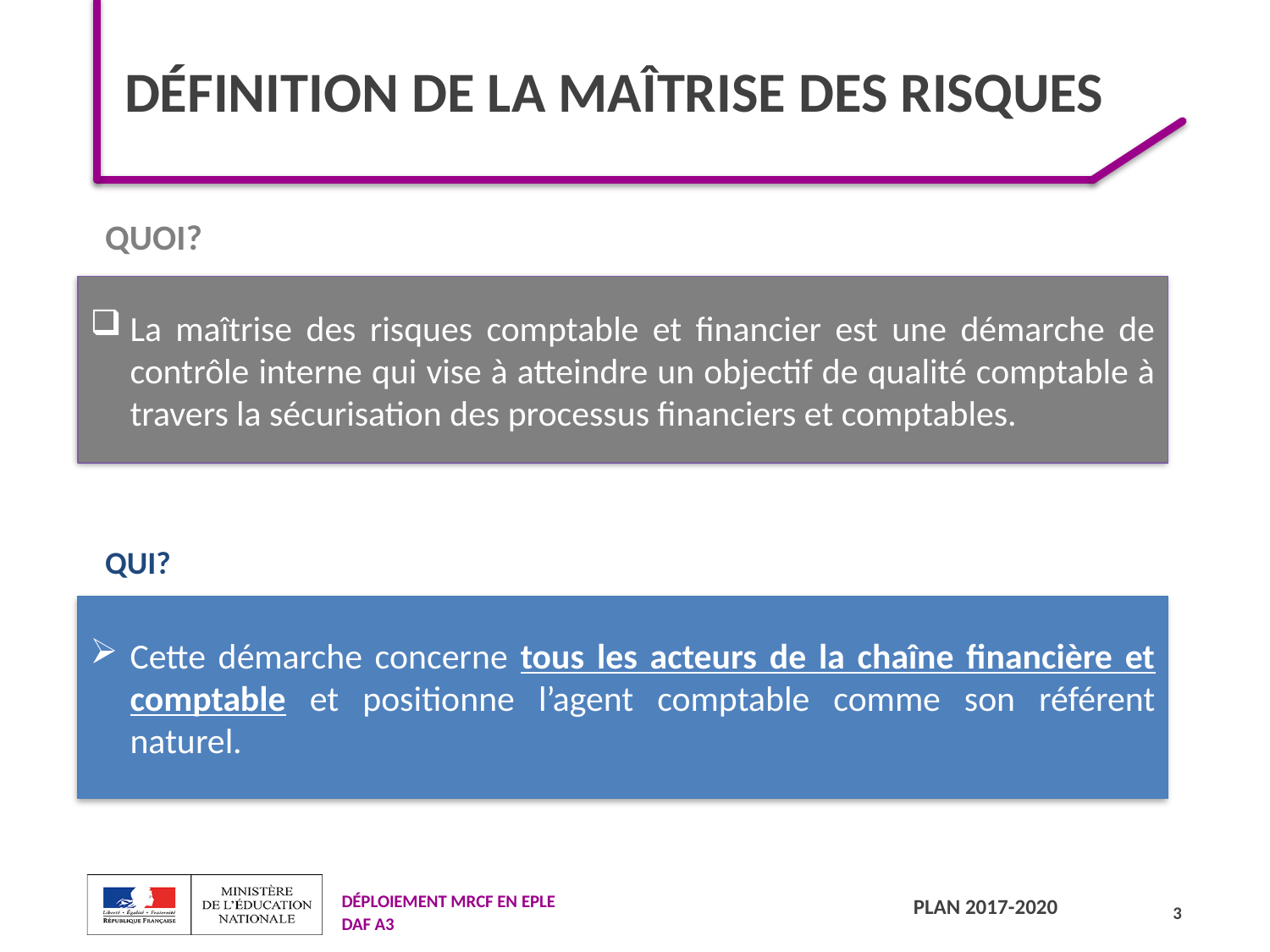

# Définition de la maîtrise des risques
QUOI?

La maîtrise des risques comptable et financier est une démarche de contrôle interne qui vise à atteindre un objectif de qualité comptable à travers la sécurisation des processus financiers et comptables.

QUI?
Cette démarche concerne tous les acteurs de la chaîne financière et comptable et positionne l’agent comptable comme son référent naturel.
3